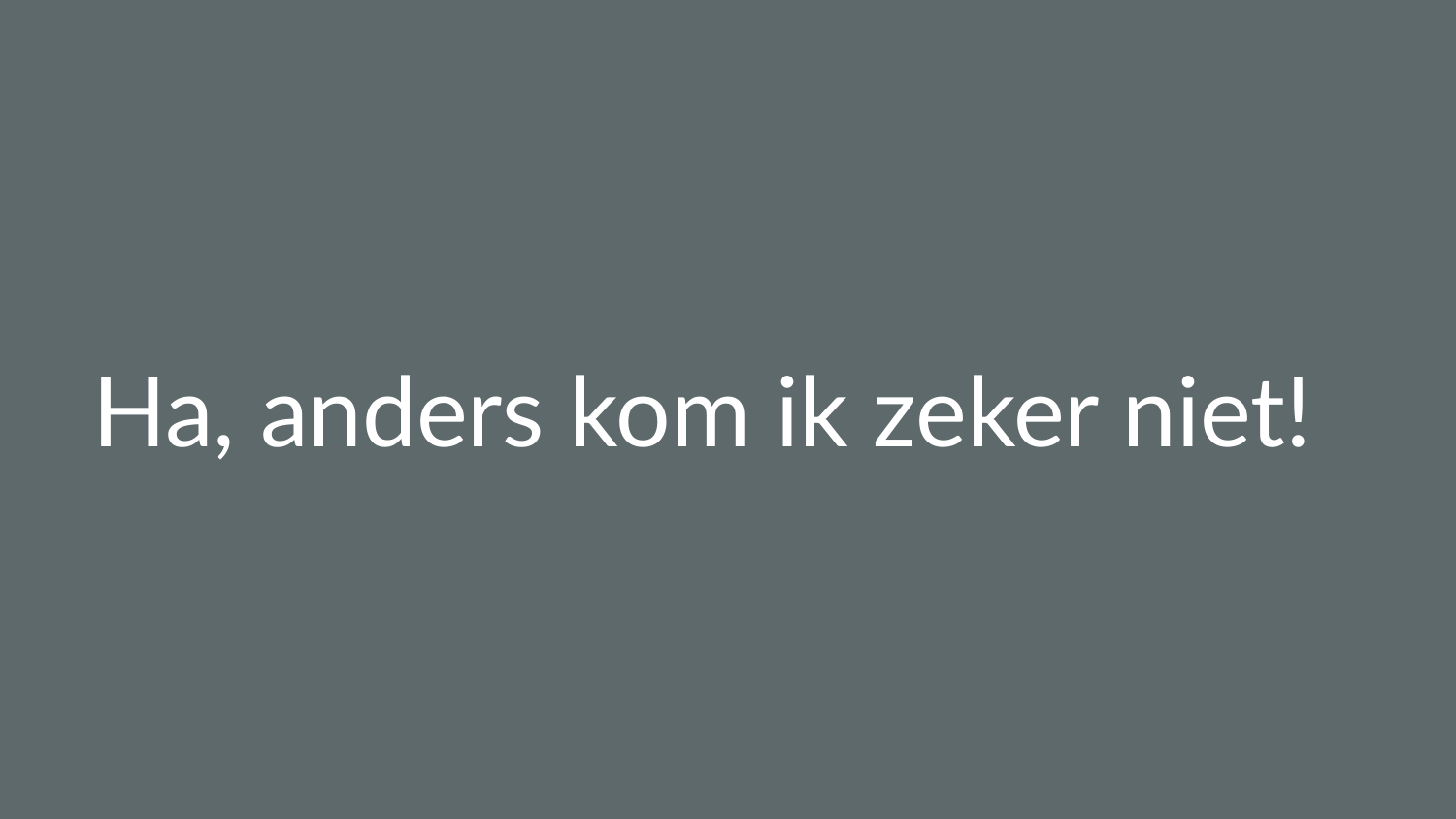

# Ha, anders kom ik zeker niet!